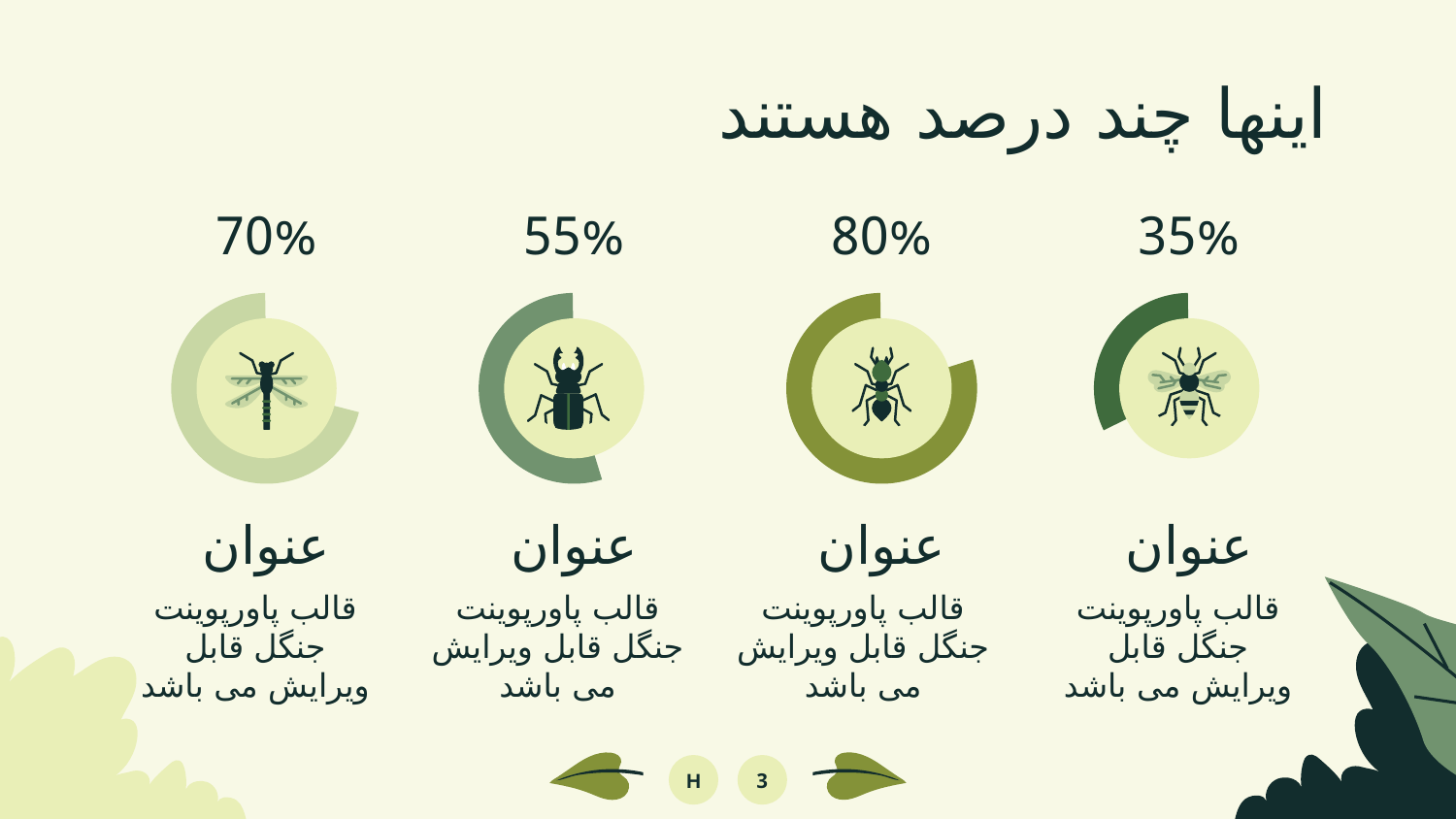

# اینها چند درصد هستند
70%
55%
80%
35%

عنوان
عنوان
عنوان
عنوان
قالب پاورپوینت جنگل قابل ویرایش می باشد
قالب پاورپوینت جنگل قابل ویرایش می باشد
قالب پاورپوینت جنگل قابل ویرایش می باشد
قالب پاورپوینت جنگل قابل ویرایش می باشد

H
3